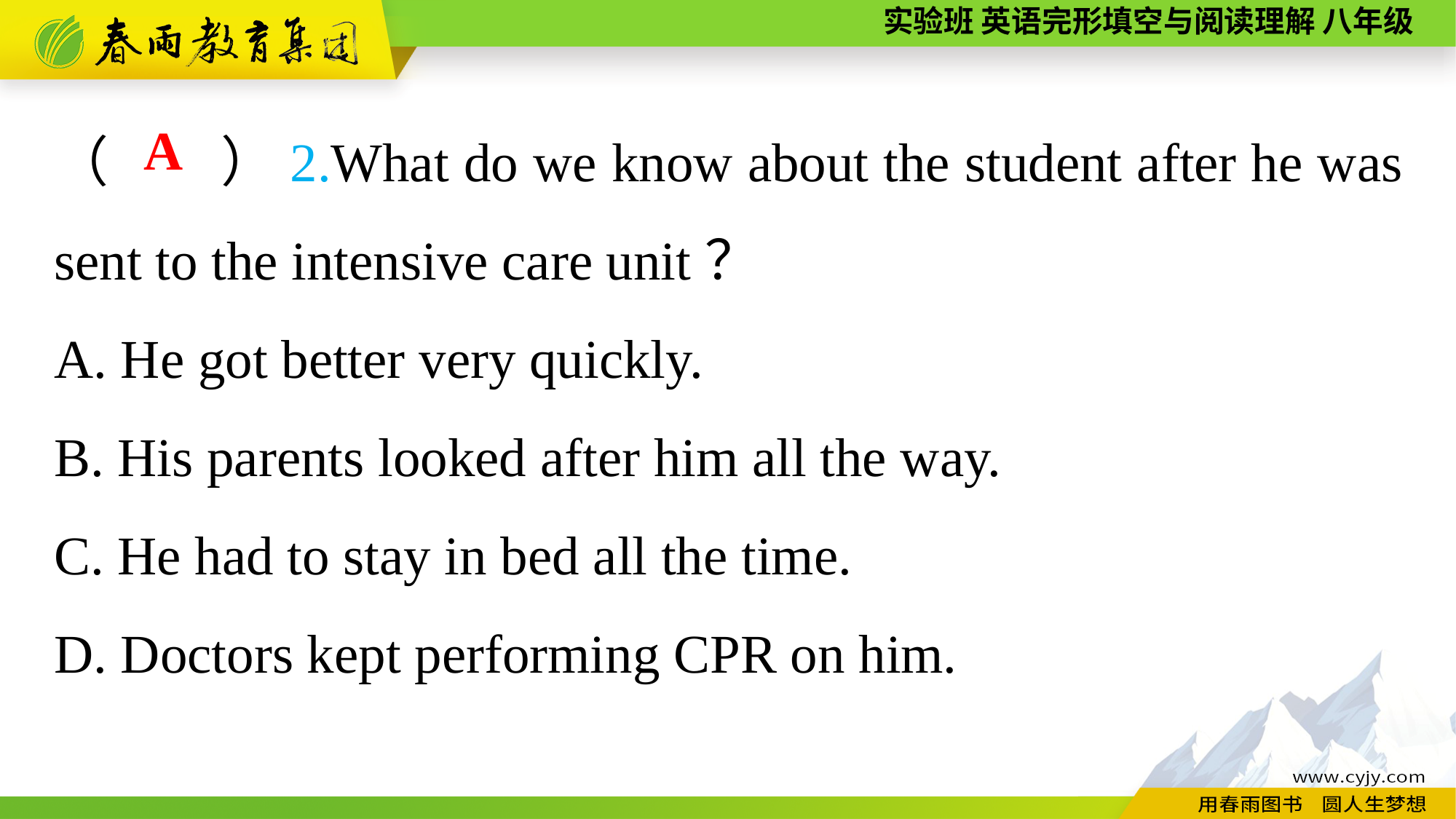

（　　）2.What do we know about the student after he was sent to the intensive care unit？
A. He got better very quickly.
B. His parents looked after him all the way.
C. He had to stay in bed all the time.
D. Doctors kept performing CPR on him.
A